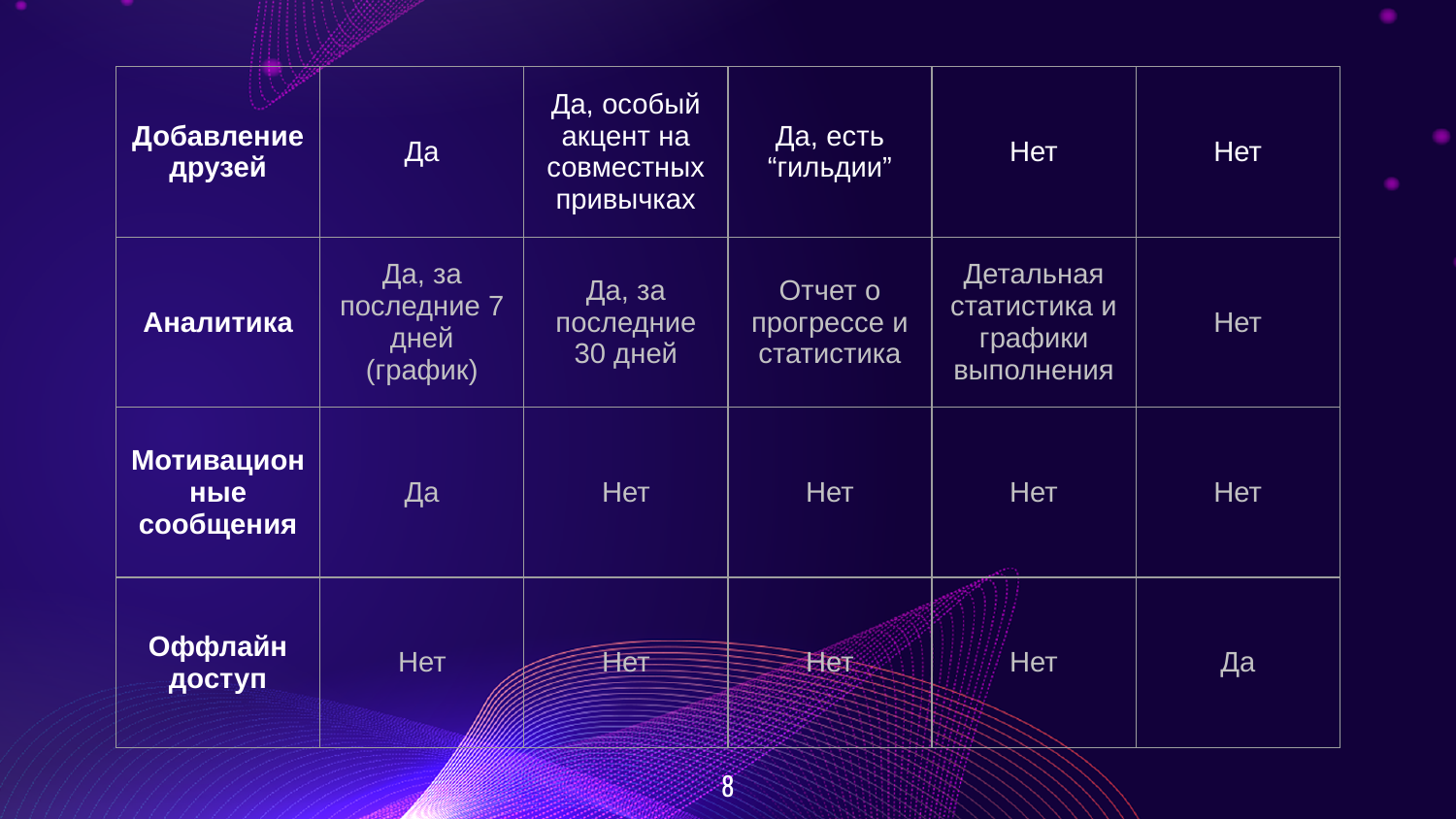

| Добавление друзей | Да | Да, особый акцент на совместных привычках | Да, есть “гильдии” | Нет | Нет |
| --- | --- | --- | --- | --- | --- |
| Аналитика | Да, за последние 7 дней (график) | Да, за последние 30 дней | Отчет о прогрессе и статистика | Детальная статистика и графики выполнения | Нет |
| Мотивационные сообщения | Да | Нет | Нет | Нет | Нет |
| Оффлайн доступ | Нет | Нет | Нет | Нет | Да |
8